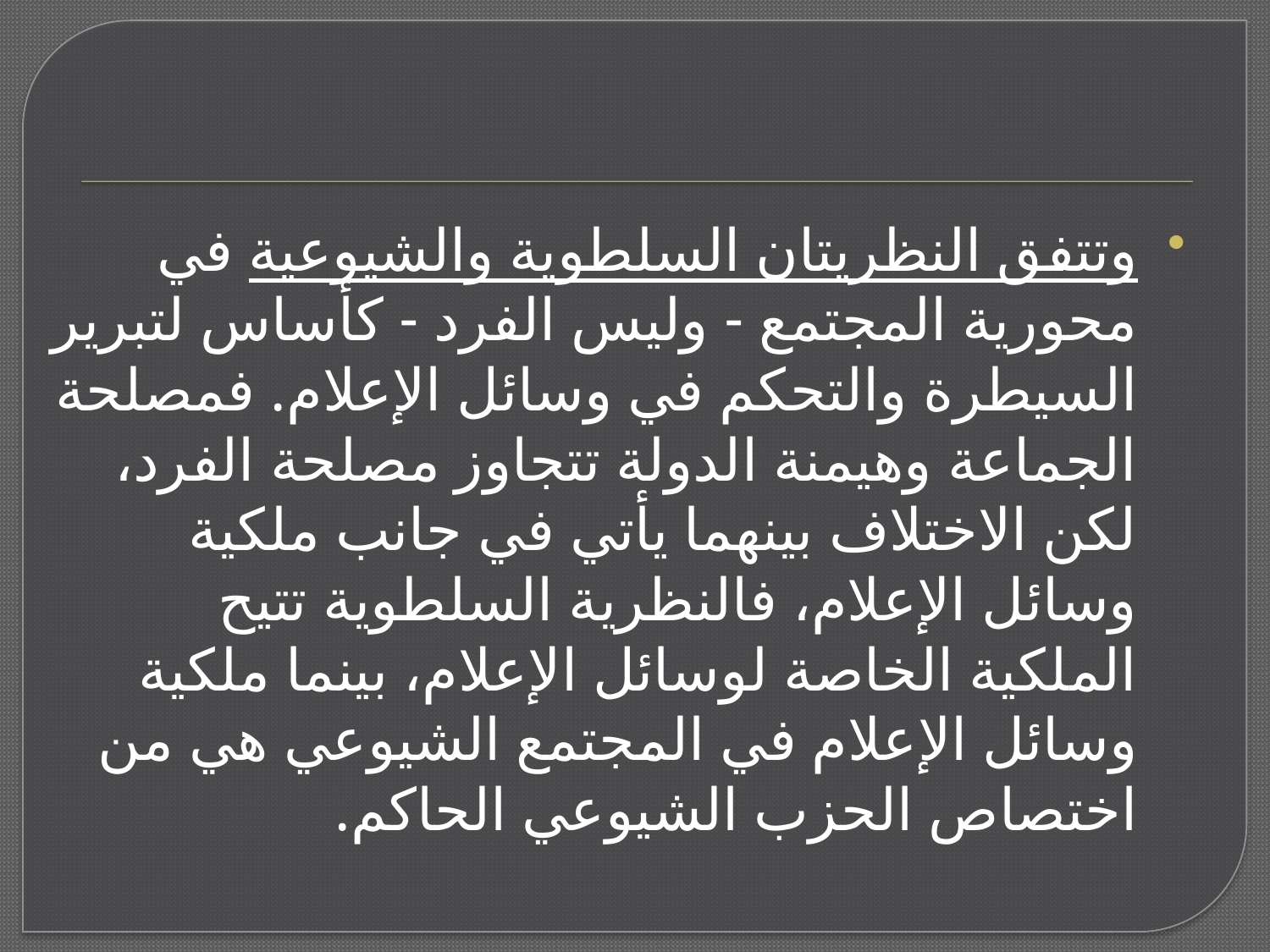

#
وتتفق النظريتان السلطوية والشيوعية في محورية المجتمع - وليس الفرد - كأساس لتبرير السيطرة والتحكم في وسائل الإعلام. فمصلحة الجماعة وهيمنة الدولة تتجاوز مصلحة الفرد، لكن الاختلاف بينهما يأتي في جانب ملكية وسائل الإعلام، فالنظرية السلطوية تتيح الملكية الخاصة لوسائل الإعلام، بينما ملكية وسائل الإعلام في المجتمع الشيوعي هي من اختصاص الحزب الشيوعي الحاكم.